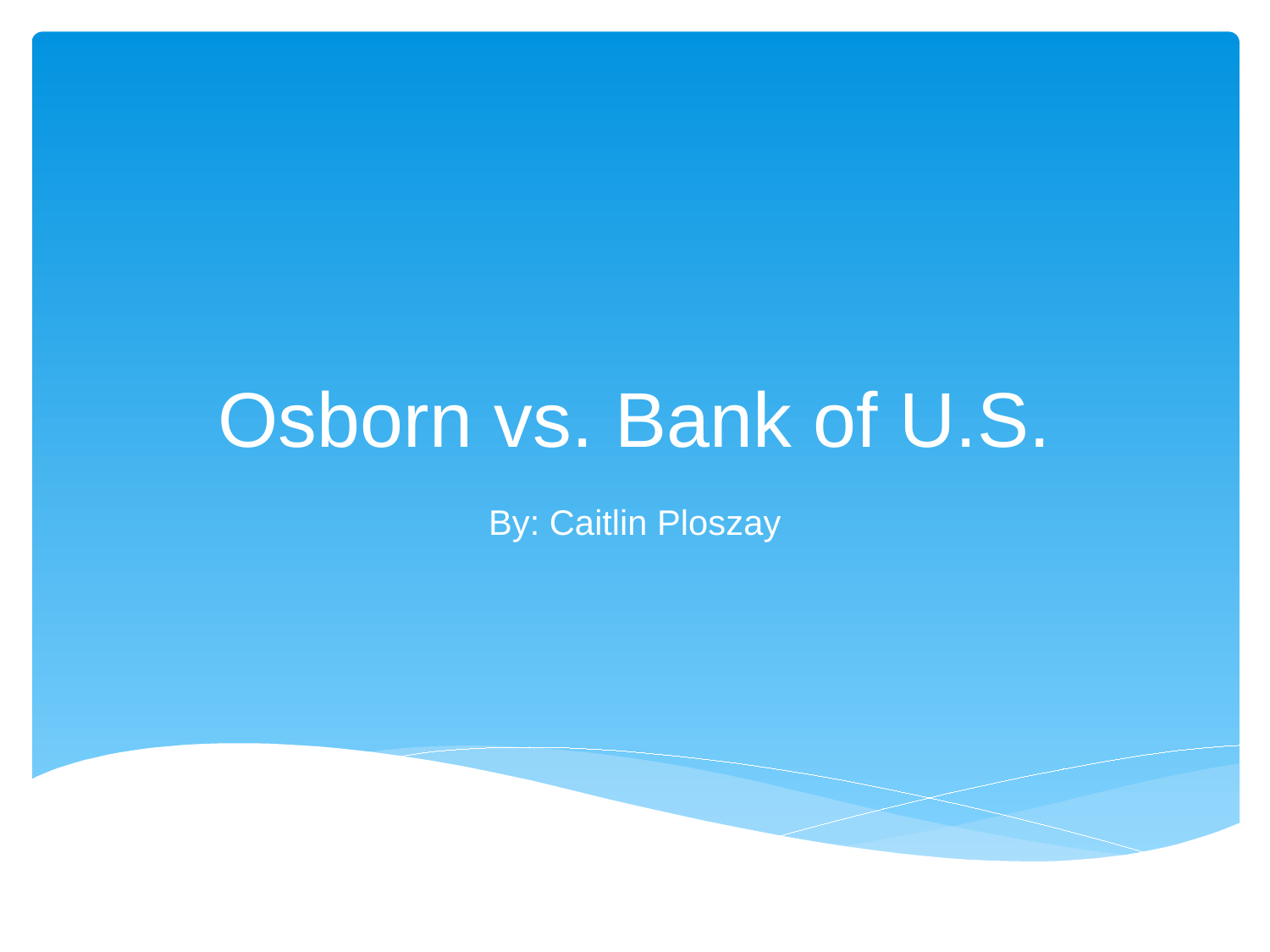

# Osborn vs. Bank of U.S.
By: Caitlin Ploszay